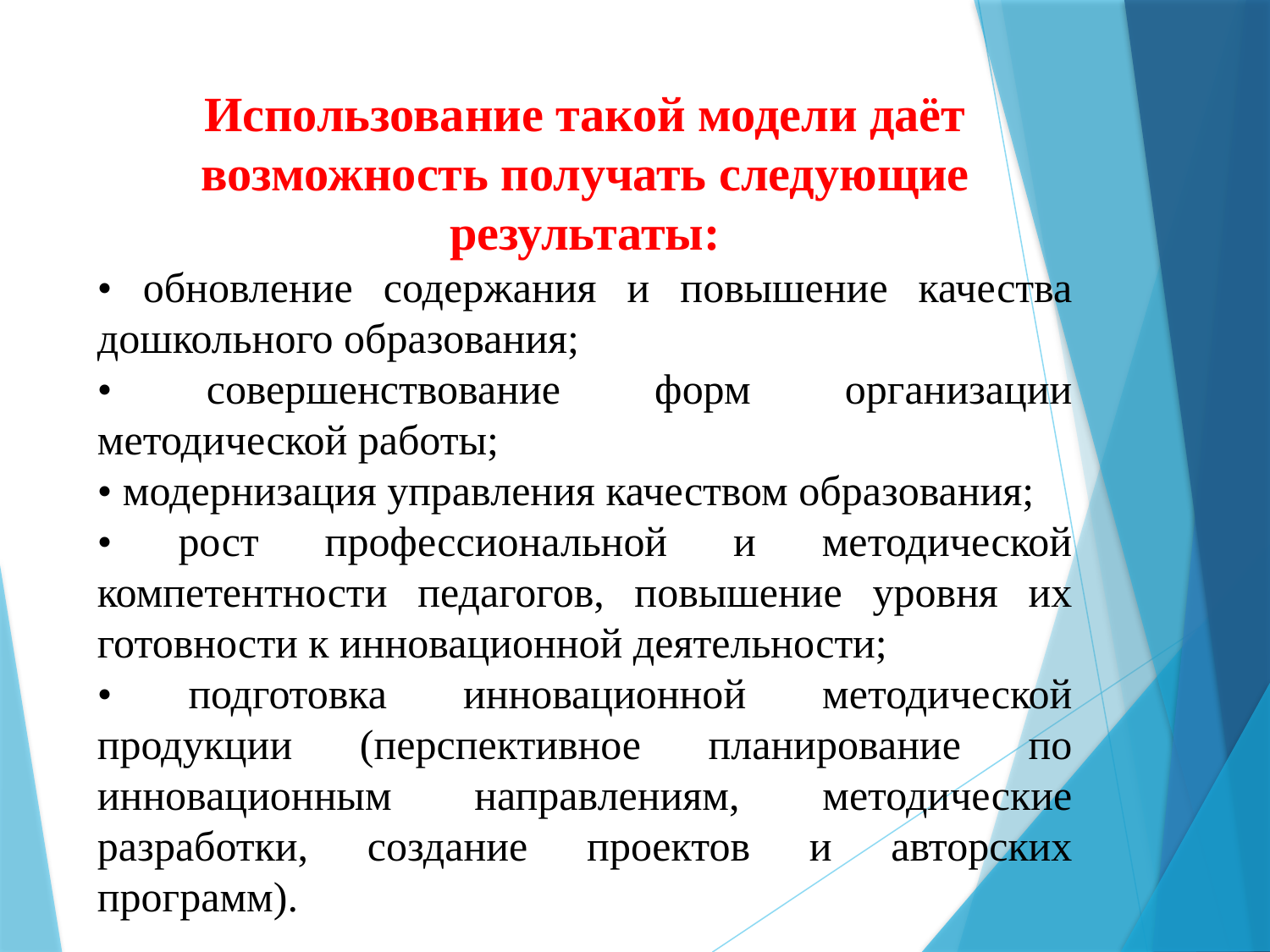

Использование такой модели даёт возможность получать следующие результаты:
• обновление содержания и повышение качества дошкольного образования;
• совершенствование форм организации методической работы;
• модернизация управления качеством образования;
• рост профессиональной и методической компетентности педагогов, повышение уровня их готовности к инновационной деятельности;
• подготовка инновационной методической продукции (перспективное планирование по инновационным направлениям, методические разработки, создание проектов и авторских программ).